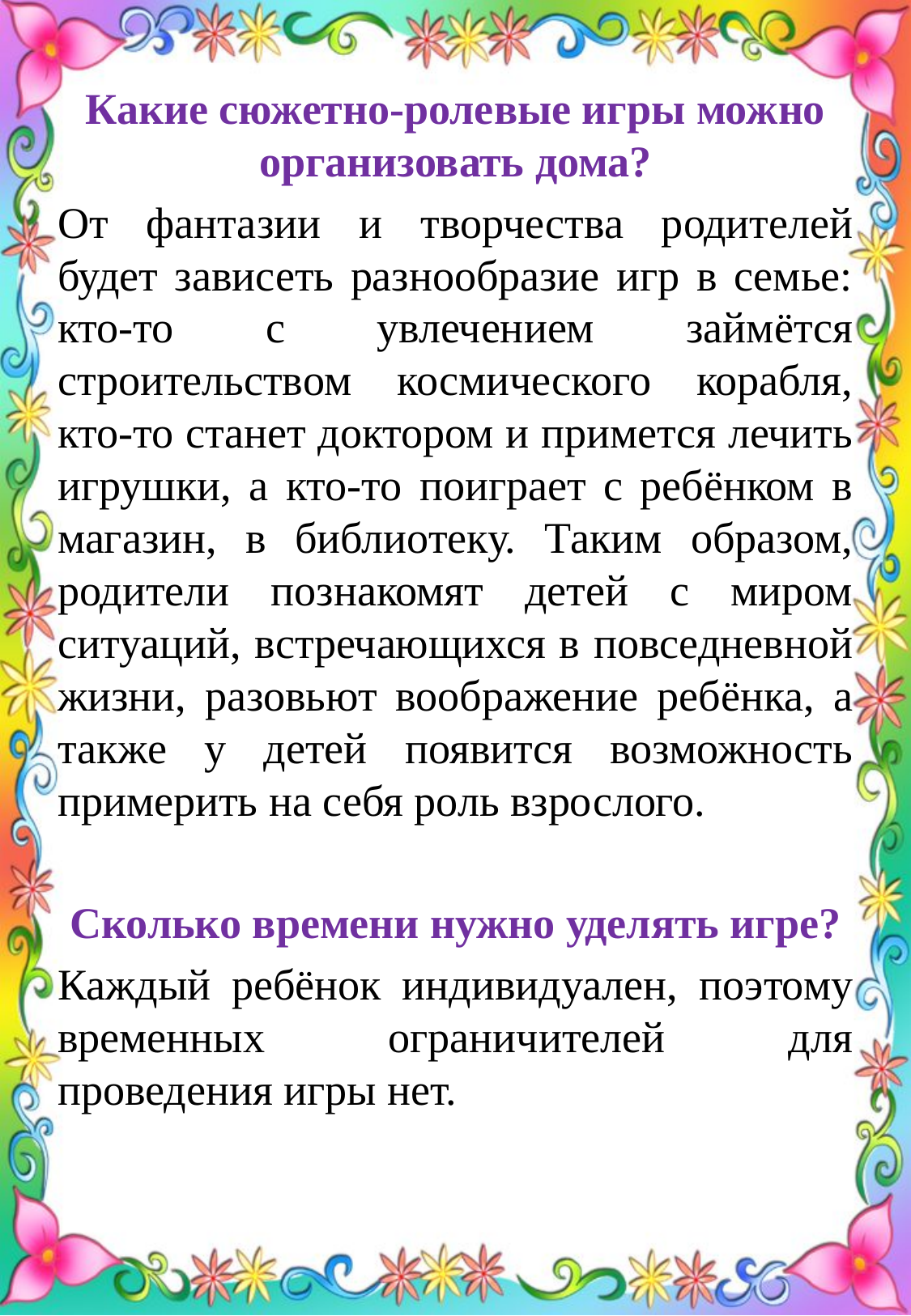

Какие сюжетно-ролевые игры можно организовать дома?
От фантазии и творчества родителей будет зависеть разнообразие игр в семье: кто-то с увлечением займётся строительством космического корабля, кто-то станет доктором и примется лечить игрушки, а кто-то поиграет с ребёнком в магазин, в библиотеку. Таким образом, родители познакомят детей с миром ситуаций, встречающихся в повседневной жизни, разовьют воображение ребёнка, а также у детей появится возможность примерить на себя роль взрослого.

Сколько времени нужно уделять игре?
Каждый ребёнок индивидуален, поэтому временных ограничителей для проведения игры нет.